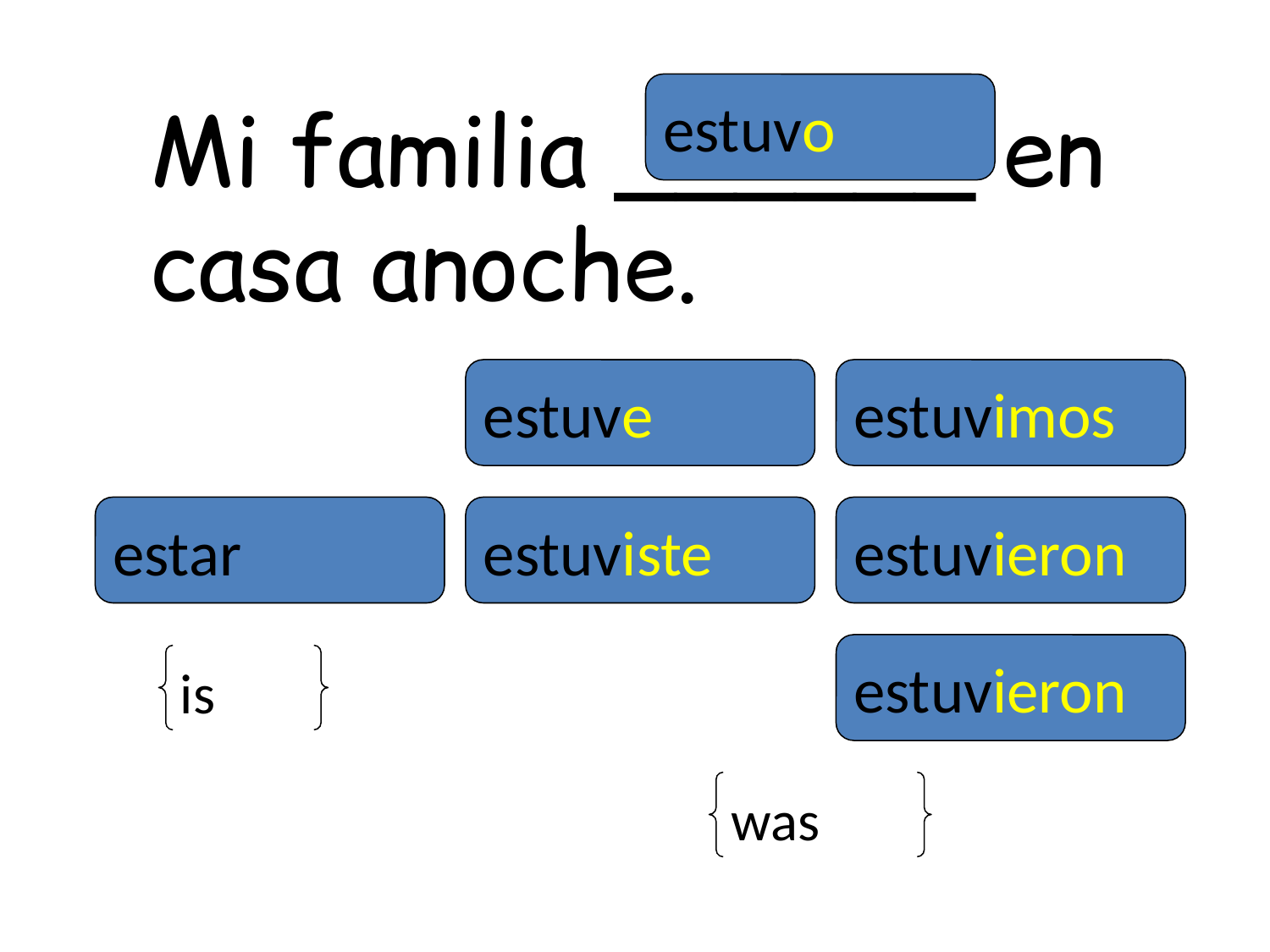

estuvo
Mi familia ______ en casa anoche.
estuve
estuvimos
estar
estuviste
estuvieron
estuvieron
is
was